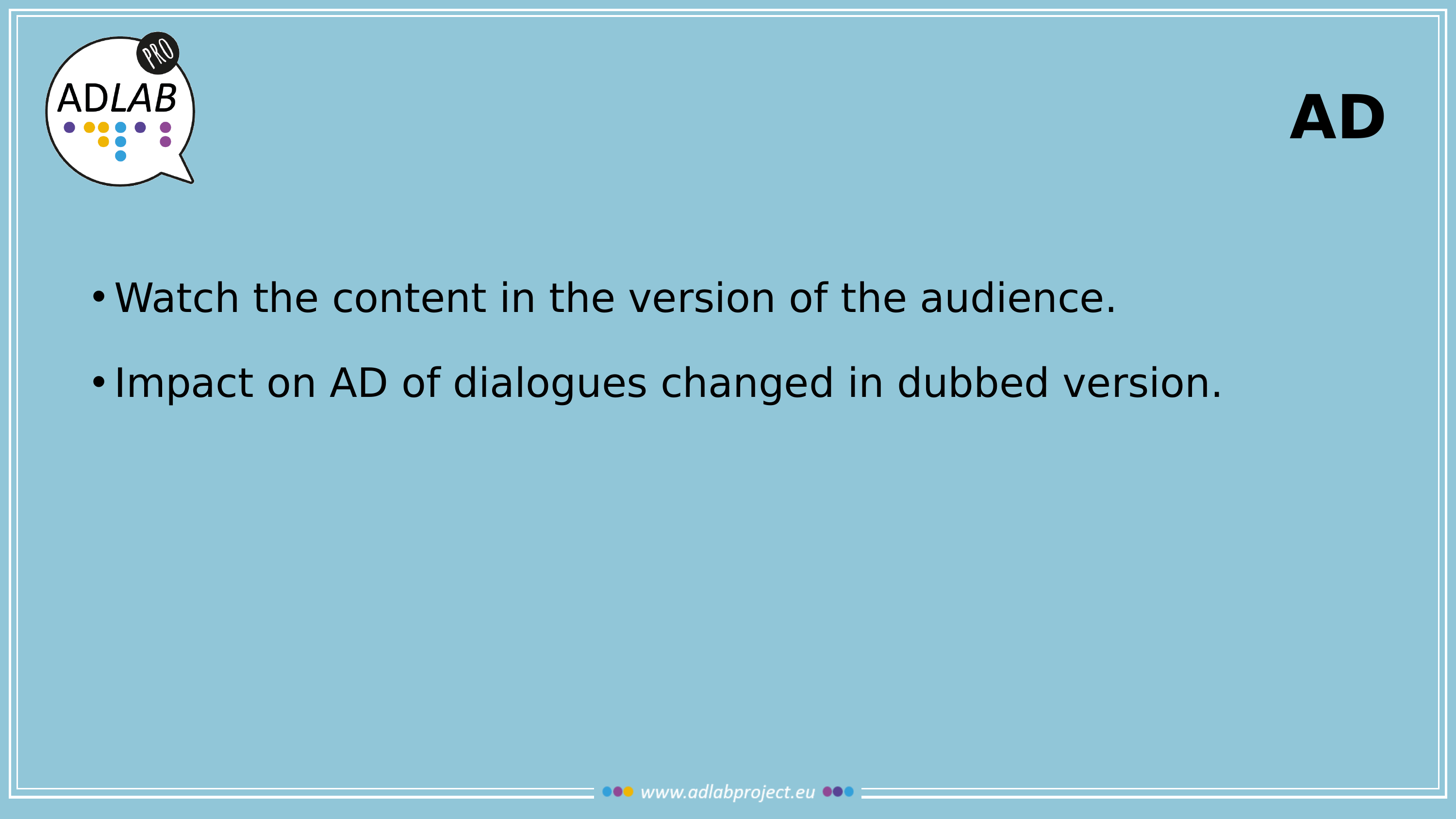

# AD
Watch the content in the version of the audience.
Impact on AD of dialogues changed in dubbed version.